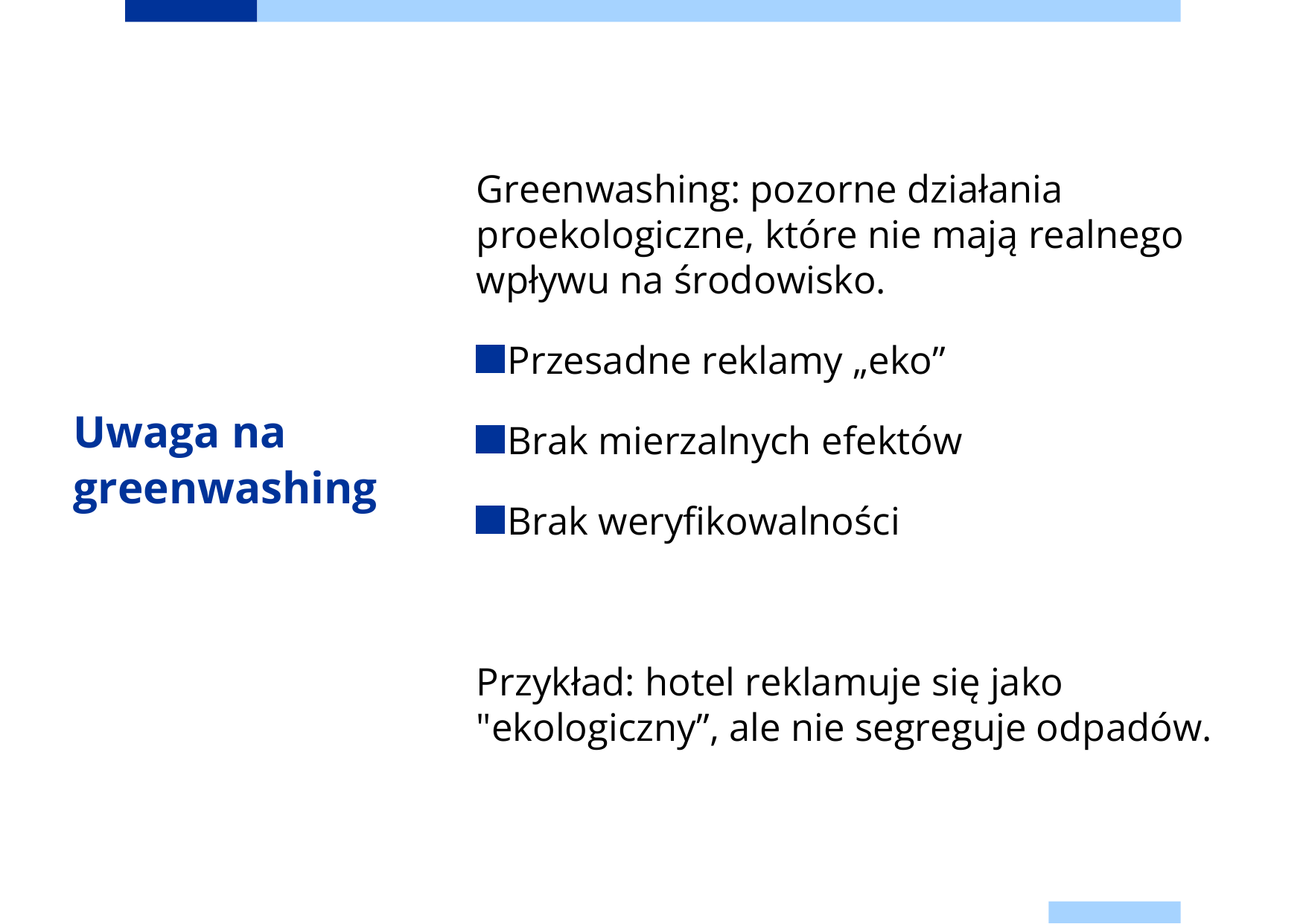

Greenwashing: pozorne działania proekologiczne, które nie mają realnego wpływu na środowisko.
Przesadne reklamy „eko”
Brak mierzalnych efektów
Brak weryfikowalności

Przykład: hotel reklamuje się jako "ekologiczny”, ale nie segreguje odpadów.
# Uwaga na greenwashing